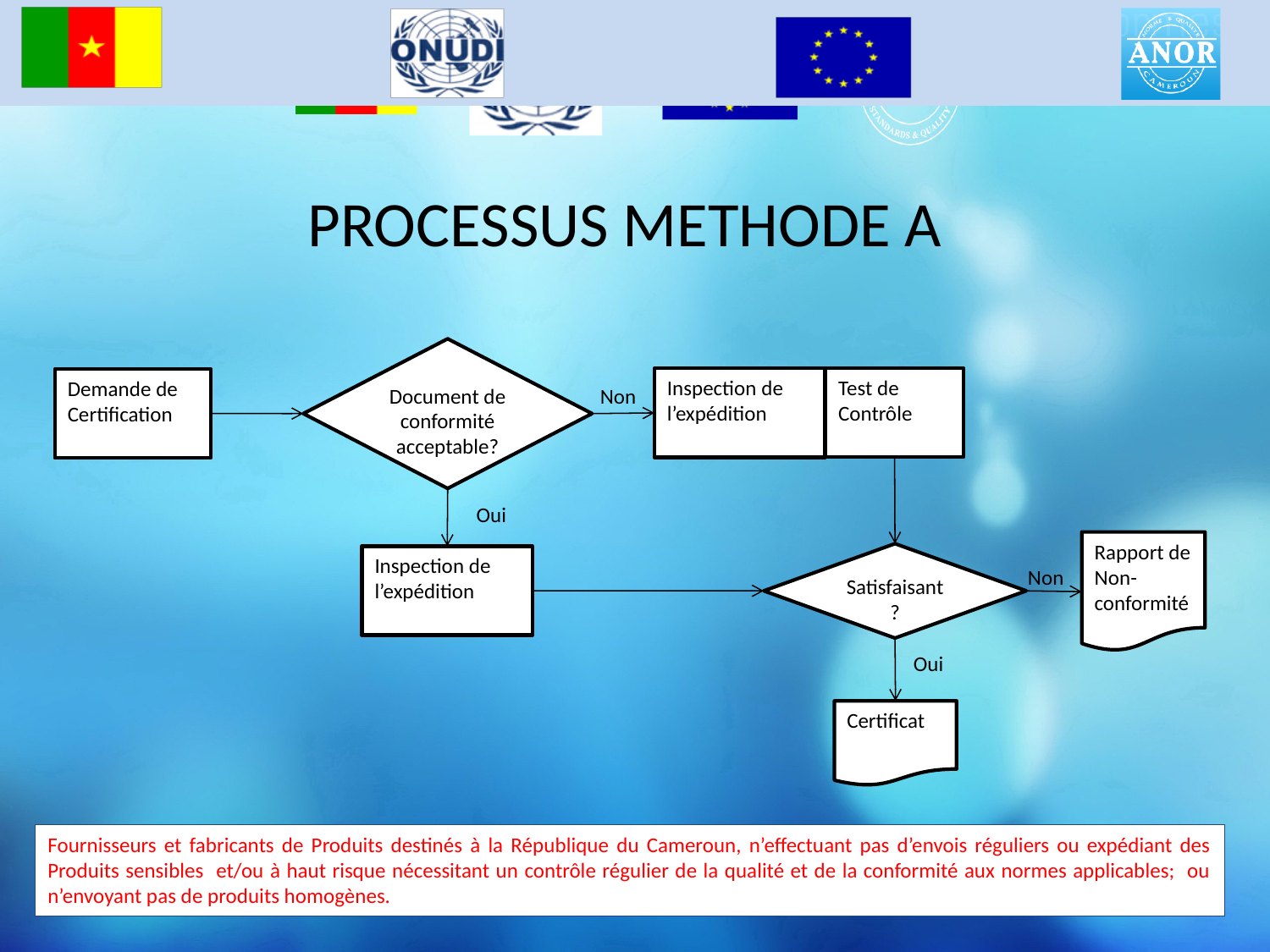

# PROCESSUS METHODE A
Document de conformité acceptable?
Test de Contrôle
Inspection de l’expédition
Demande de Certification
Non
Oui
Rapport de Non-conformité
Satisfaisant ?
Inspection de l’expédition
Non
Oui
Certificat
Fournisseurs et fabricants de Produits destinés à la République du Cameroun, n’effectuant pas d’envois réguliers ou expédiant des Produits sensibles  et/ou à haut risque nécessitant un contrôle régulier de la qualité et de la conformité aux normes applicables;  ou n’envoyant pas de produits homogènes.